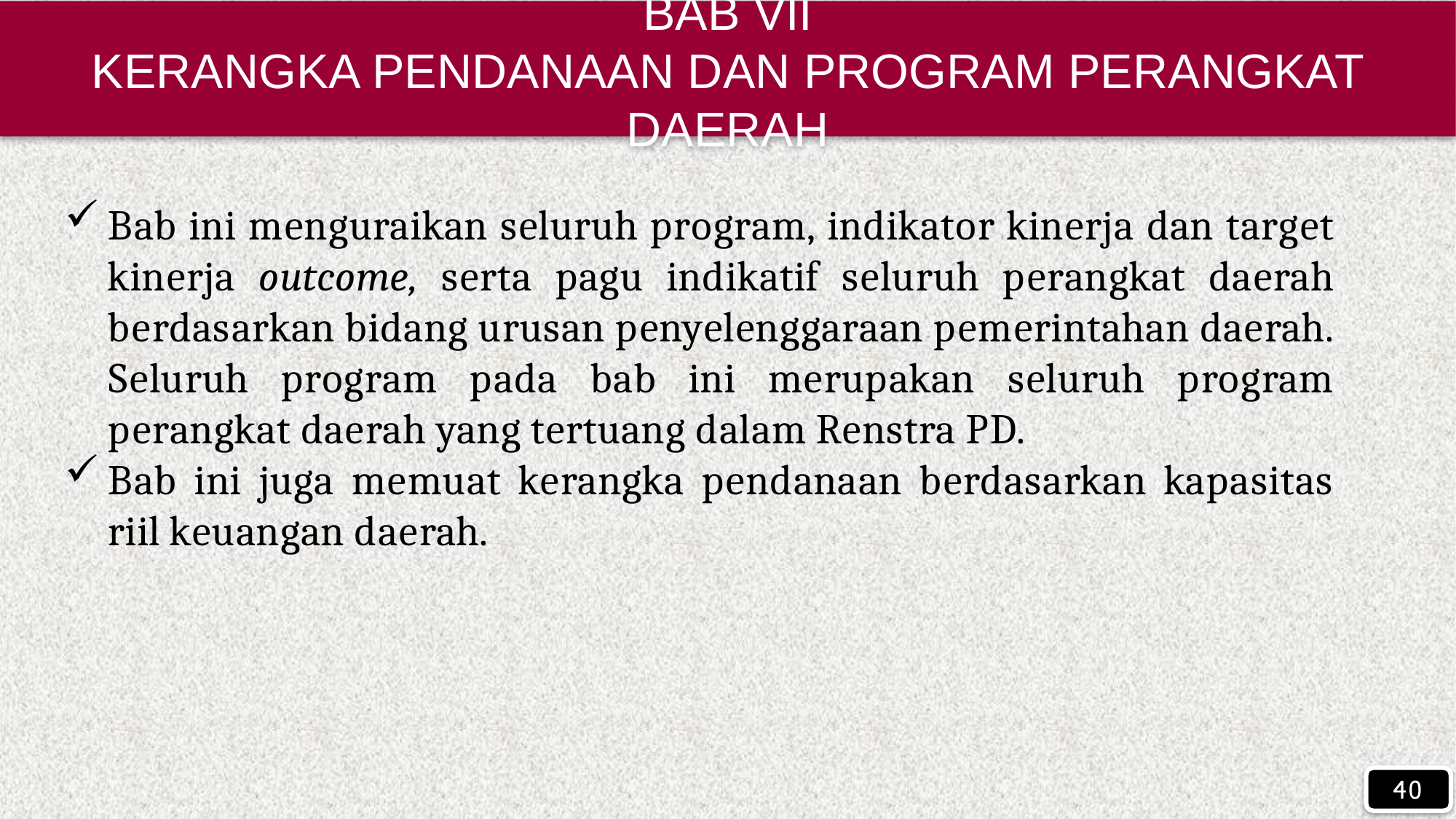

BAB VII
KERANGKA PENDANAAN DAN PROGRAM PERANGKAT DAERAH
Bab ini menguraikan seluruh program, indikator kinerja dan target kinerja outcome, serta pagu indikatif seluruh perangkat daerah berdasarkan bidang urusan penyelenggaraan pemerintahan daerah. Seluruh program pada bab ini merupakan seluruh program perangkat daerah yang tertuang dalam Renstra PD.
Bab ini juga memuat kerangka pendanaan berdasarkan kapasitas riil keuangan daerah.
40